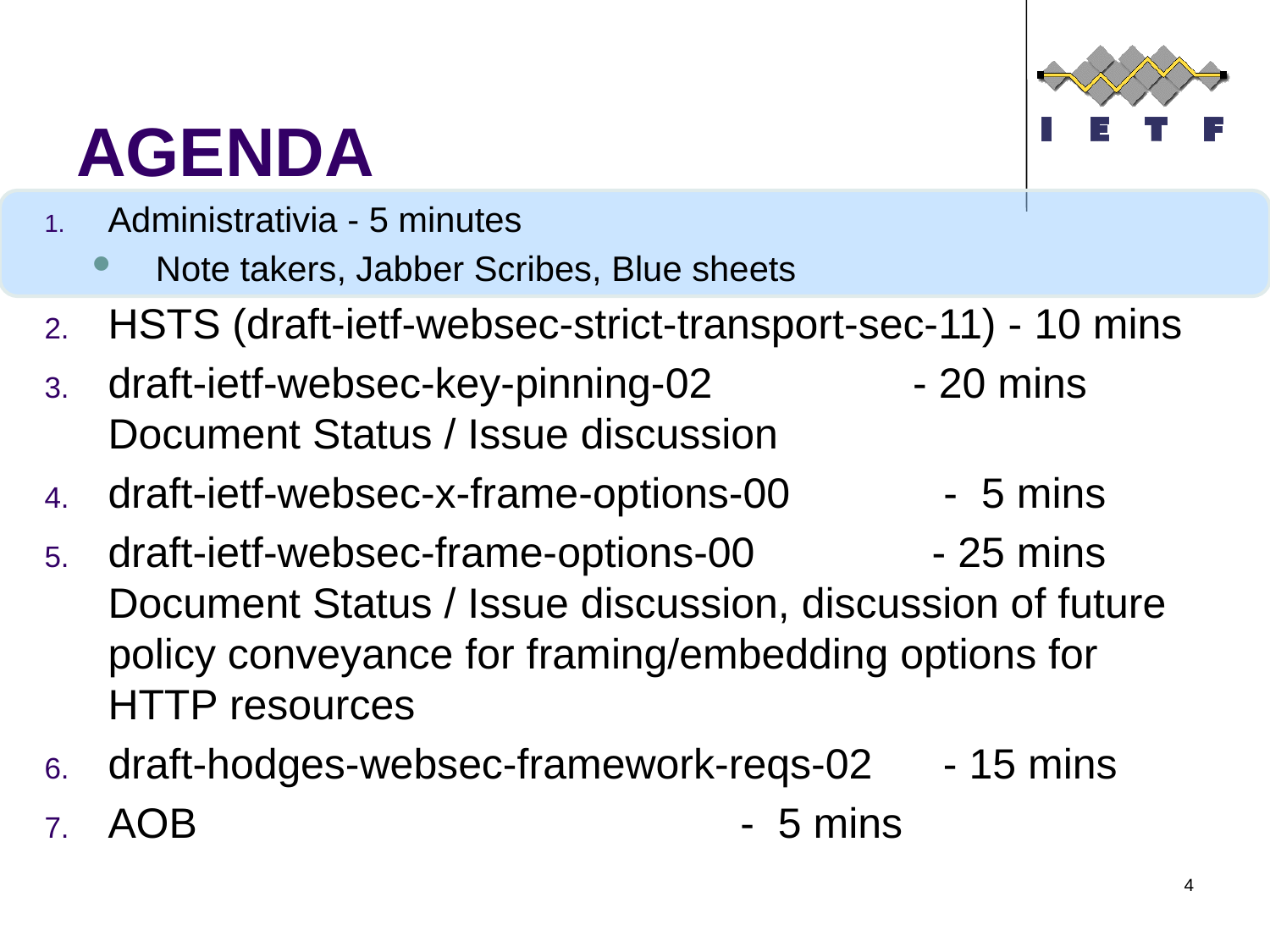

# AGENDA

Administrativia - 5 minutes
Note takers, Jabber Scribes, Blue sheets
HSTS (draft-ietf-websec-strict-transport-sec-11) - 10 mins
draft-ietf-websec-key-pinning-02                 - 20 mins Document Status / Issue discussion
draft-ietf-websec-x-frame-options-00             -  5 mins
draft-ietf-websec-frame-options-00               - 25 mins Document Status / Issue discussion, discussion of future policy conveyance for framing/embedding options for HTTP resources
draft-hodges-websec-framework-reqs-02      - 15 mins
AOB                                              -  5 mins

4